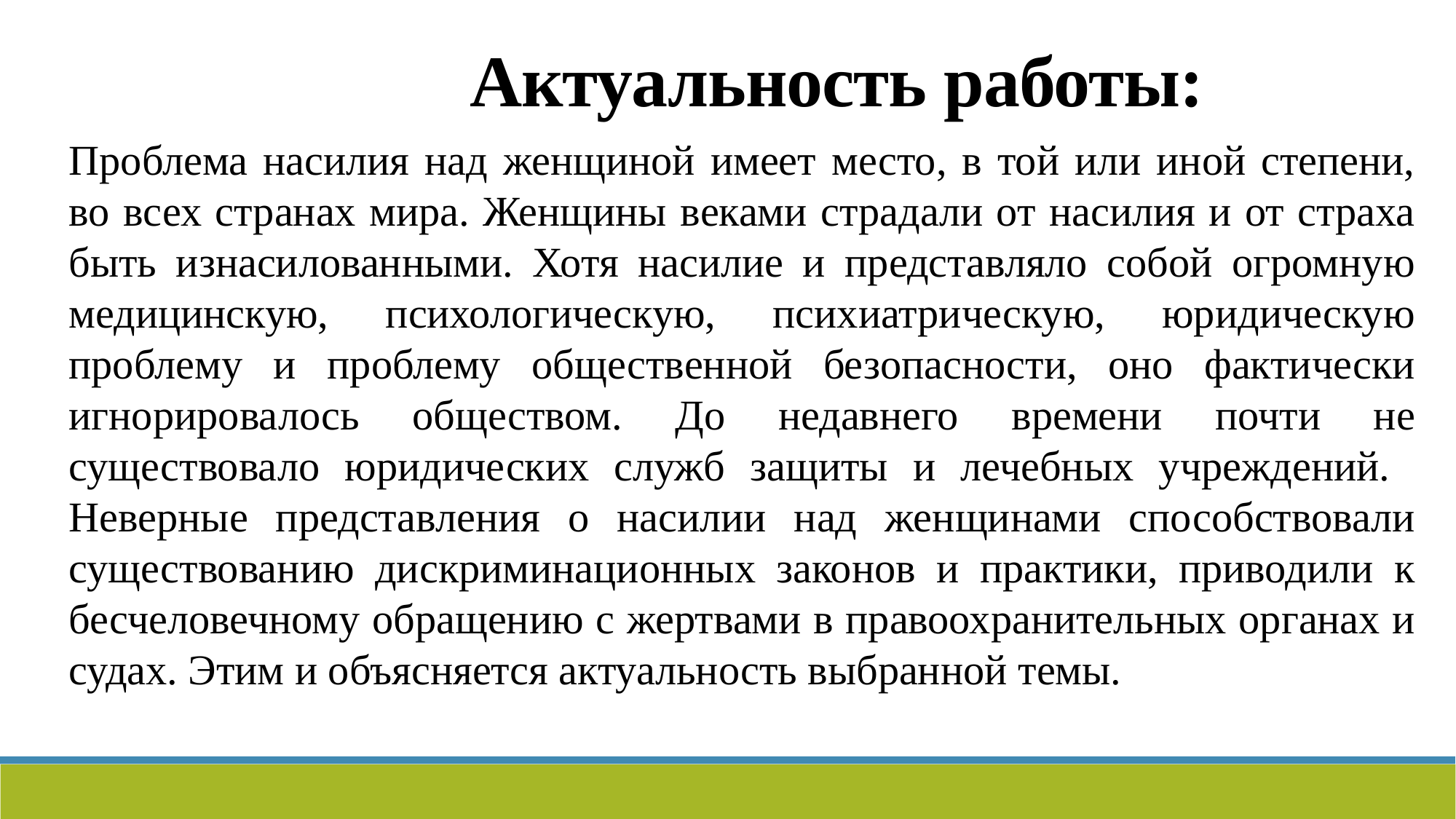

Актуальность работы:

Проблема насилия над женщиной имеет место, в той или иной степени, во всех странах мира. Женщины веками страдали от насилия и от страха быть изнасилованными. Хотя насилие и представляло собой огромную медицинскую, психологическую, психиатрическую, юридическую проблему и проблему общественной безопасности, оно фактически игнорировалось обществом. До недавнего времени почти не существовало юридических служб защиты и лечебных учреждений.  Неверные представления о насилии над женщинами способствовали существованию дискриминационных законов и практики, приводили к бесчеловечному обращению с жертвами в правоохранительных органах и судах. Этим и объясняется актуальность выбранной темы.